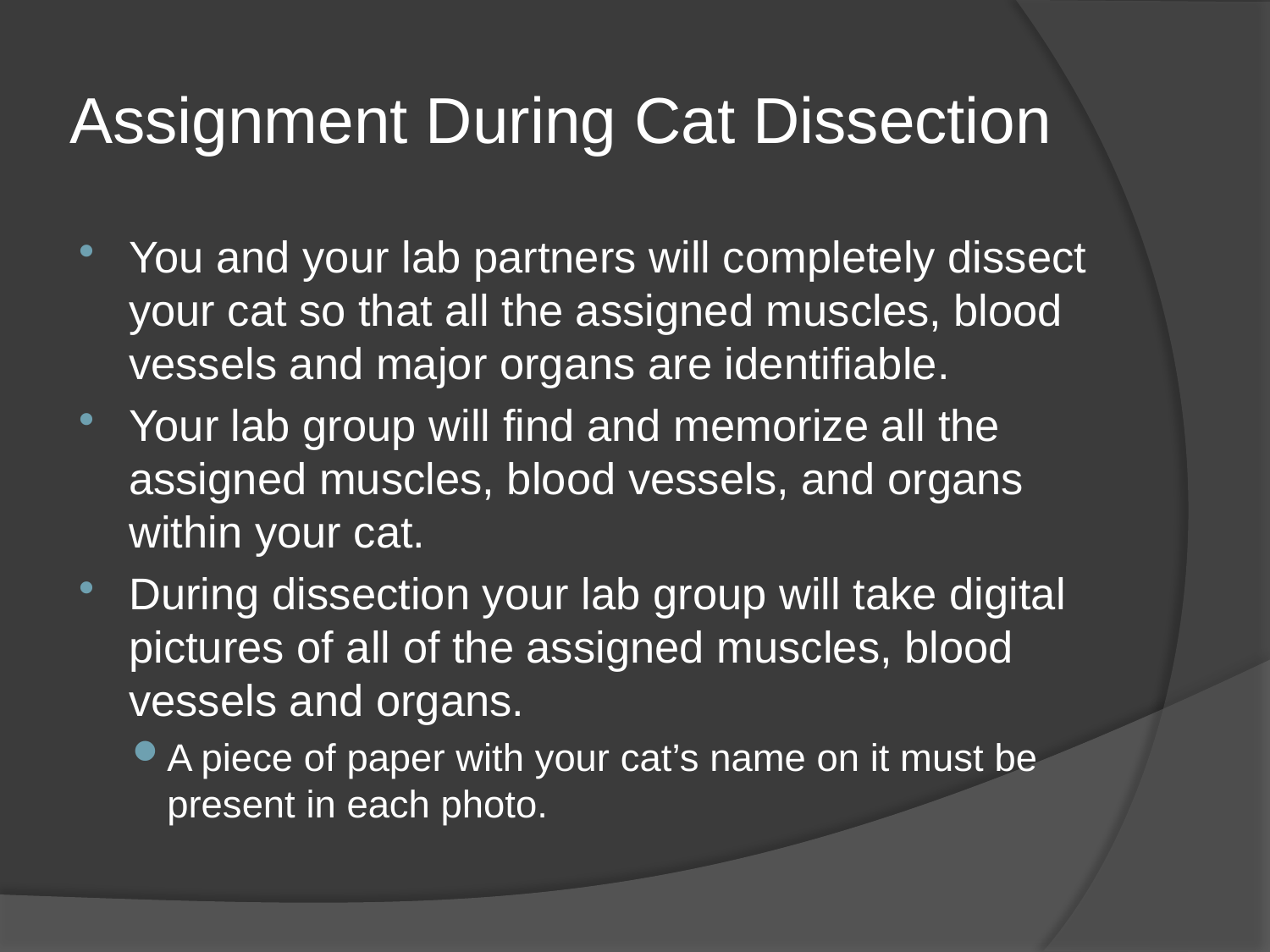

# Assignment During Cat Dissection
You and your lab partners will completely dissect your cat so that all the assigned muscles, blood vessels and major organs are identifiable.
Your lab group will find and memorize all the assigned muscles, blood vessels, and organs within your cat.
During dissection your lab group will take digital pictures of all of the assigned muscles, blood vessels and organs.
A piece of paper with your cat’s name on it must be present in each photo.